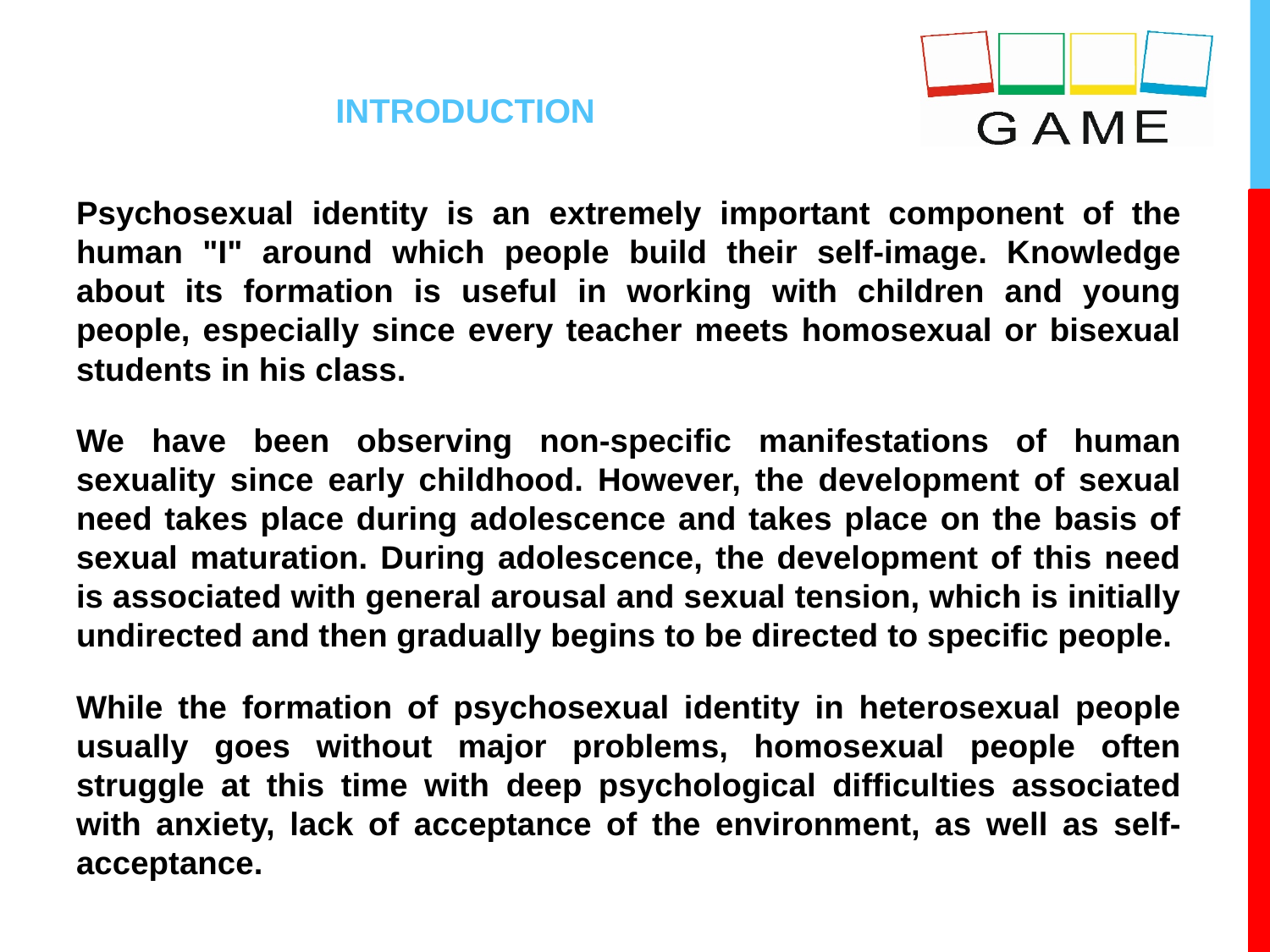

# INTRODUCTION
Psychosexual identity is an extremely important component of the human "I" around which people build their self-image. Knowledge about its formation is useful in working with children and young people, especially since every teacher meets homosexual or bisexual students in his class.
We have been observing non-specific manifestations of human sexuality since early childhood. However, the development of sexual need takes place during adolescence and takes place on the basis of sexual maturation. During adolescence, the development of this need is associated with general arousal and sexual tension, which is initially undirected and then gradually begins to be directed to specific people.
While the formation of psychosexual identity in heterosexual people usually goes without major problems, homosexual people often struggle at this time with deep psychological difficulties associated with anxiety, lack of acceptance of the environment, as well as self-acceptance.